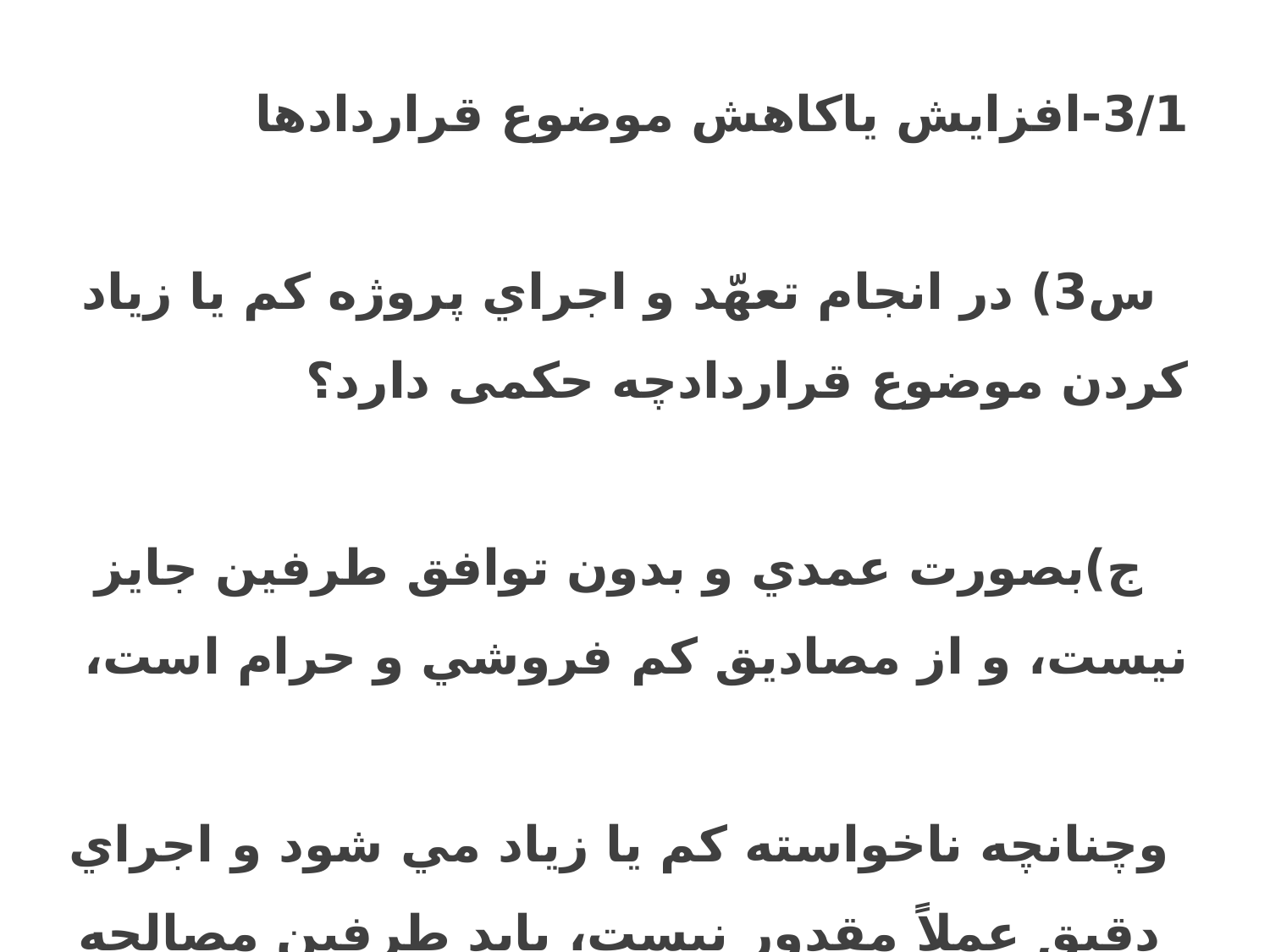

3/1-افزایش یاکاهش موضوع قراردادها                                                                                س3) در انجام تعهّد و اجراي پروژه كم يا زياد كردن موضوع قراردادچه حکمی دارد؟
ج)بصورت عمدي و بدون توافق طرفين جايز نيست، و از مصاديق كم فروشي و حرام است،
وچنانچه ناخواسته كم يا زياد مي شود و اجراي دقيق عملاً مقدور نيست، بايد طرفين مصالحه نمايند.                                                                                                                                                  به هرحال رعایت مفاد قرارداد ساخت و ساز و شرائط ضمن آن از سوي طرفين لازم و تخلّف جايز نيست.